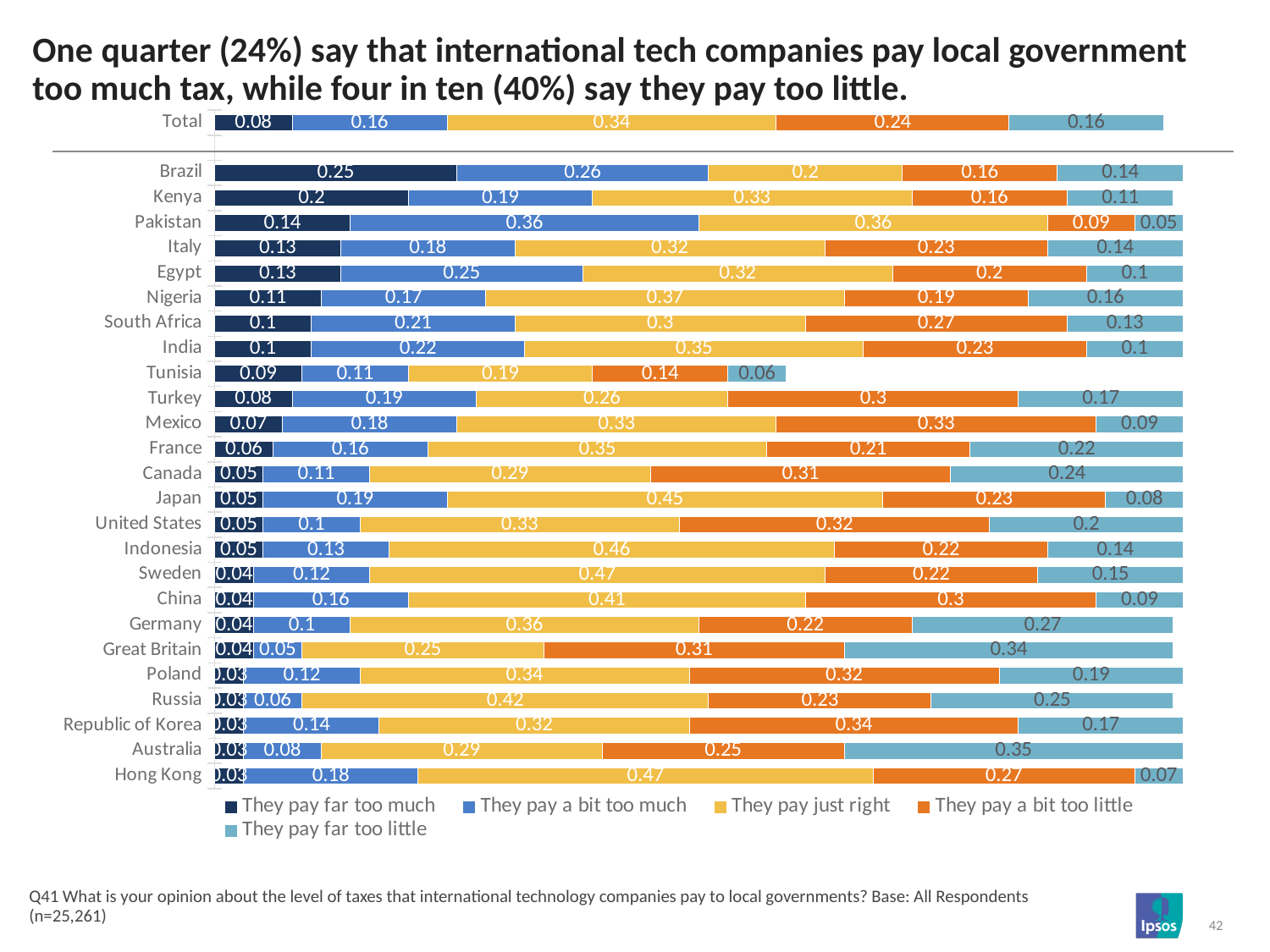

# One quarter (24%) say that international tech companies pay local government too much tax, while four in ten (40%) say they pay too little.

### Chart

| Category | They pay far too much | They pay a bit too much | They pay just right | They pay a bit too little | They pay far too little |
|---|---|---|---|---|---|
| Total | 0.08 | 0.16 | 0.34 | 0.24 | 0.16 |
|  | None | None | None | None | None |
| Brazil | 0.25 | 0.26 | 0.2 | 0.16 | 0.14 |
| Kenya | 0.2 | 0.19 | 0.33 | 0.16 | 0.11 |
| Pakistan | 0.14 | 0.36 | 0.36 | 0.09 | 0.05 |
| Italy | 0.13 | 0.18 | 0.32 | 0.23 | 0.14 |
| Egypt | 0.13 | 0.25 | 0.32 | 0.2 | 0.1 |
| Nigeria | 0.11 | 0.17 | 0.37 | 0.19 | 0.16 |
| South Africa | 0.1 | 0.21 | 0.3 | 0.27 | 0.13 |
| India | 0.1 | 0.22 | 0.35 | 0.23 | 0.1 |
| Tunisia | 0.09 | 0.11 | 0.19 | 0.14 | 0.06 |
| Turkey | 0.08 | 0.19 | 0.26 | 0.3 | 0.17 |
| Mexico | 0.07 | 0.18 | 0.33 | 0.33 | 0.09 |
| France | 0.06 | 0.16 | 0.35 | 0.21 | 0.22 |
| Canada | 0.05 | 0.11 | 0.29 | 0.31 | 0.24 |
| Japan | 0.05 | 0.19 | 0.45 | 0.23 | 0.08 |
| United States | 0.05 | 0.1 | 0.33 | 0.32 | 0.2 |
| Indonesia | 0.05 | 0.13 | 0.46 | 0.22 | 0.14 |
| Sweden | 0.04 | 0.12 | 0.47 | 0.22 | 0.15 |
| China | 0.04 | 0.16 | 0.41 | 0.3 | 0.09 |
| Germany | 0.04 | 0.1 | 0.36 | 0.22 | 0.27 |
| Great Britain | 0.04 | 0.05 | 0.25 | 0.31 | 0.34 |
| Poland | 0.03 | 0.12 | 0.34 | 0.32 | 0.19 |
| Russia | 0.03 | 0.06 | 0.42 | 0.23 | 0.25 |
| Republic of Korea | 0.03 | 0.14 | 0.32 | 0.34 | 0.17 |
| Australia | 0.03 | 0.08 | 0.29 | 0.25 | 0.35 |
| Hong Kong | 0.03 | 0.18 | 0.47 | 0.27 | 0.07 |
Q41 What is your opinion about the level of taxes that international technology companies pay to local governments? Base: All Respondents (n=25,261)